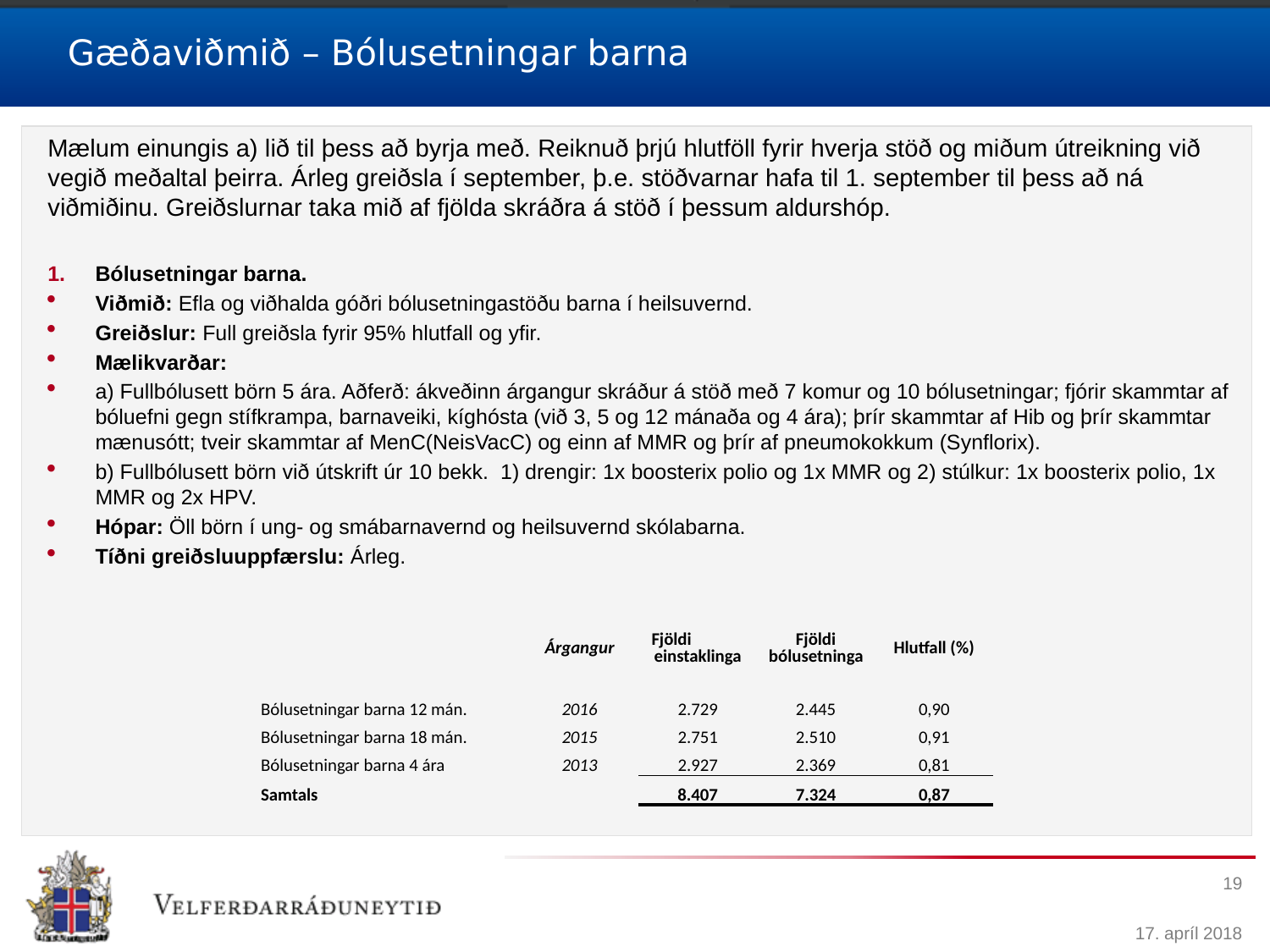

# Gæðaviðmið – Bólusetningar barna
Mælum einungis a) lið til þess að byrja með. Reiknuð þrjú hlutföll fyrir hverja stöð og miðum útreikning við vegið meðaltal þeirra. Árleg greiðsla í september, þ.e. stöðvarnar hafa til 1. september til þess að ná viðmiðinu. Greiðslurnar taka mið af fjölda skráðra á stöð í þessum aldurshóp.

Bólusetningar barna.
Viðmið: Efla og viðhalda góðri bólusetningastöðu barna í heilsuvernd.
Greiðslur: Full greiðsla fyrir 95% hlutfall og yfir.
Mælikvarðar:
a) Fullbólusett börn 5 ára. Aðferð: ákveðinn árgangur skráður á stöð með 7 komur og 10 bólusetningar; fjórir skammtar af bóluefni gegn stífkrampa, barnaveiki, kíghósta (við 3, 5 og 12 mánaða og 4 ára); þrír skammtar af Hib og þrír skammtar mænusótt; tveir skammtar af MenC(NeisVacC) og einn af MMR og þrír af pneumokokkum (Synflorix).
b) Fullbólusett börn við útskrift úr 10 bekk.  1) drengir: 1x boosterix polio og 1x MMR og 2) stúlkur: 1x boosterix polio, 1x MMR og 2x HPV.
Hópar: Öll börn í ung- og smábarnavernd og heilsuvernd skólabarna.
Tíðni greiðsluuppfærslu: Árleg.

|  | Árgangur | Fjöldi einstaklinga | Fjöldi bólusetninga | Hlutfall (%) |
| --- | --- | --- | --- | --- |
| Bólusetningar barna 12 mán. | 2016 | 2.729 | 2.445 | 0,90 |
| Bólusetningar barna 18 mán. | 2015 | 2.751 | 2.510 | 0,91 |
| Bólusetningar barna 4 ára | 2013 | 2.927 | 2.369 | 0,81 |
| Samtals |  | 8.407 | 7.324 | 0,87 |
19
17. apríl 2018